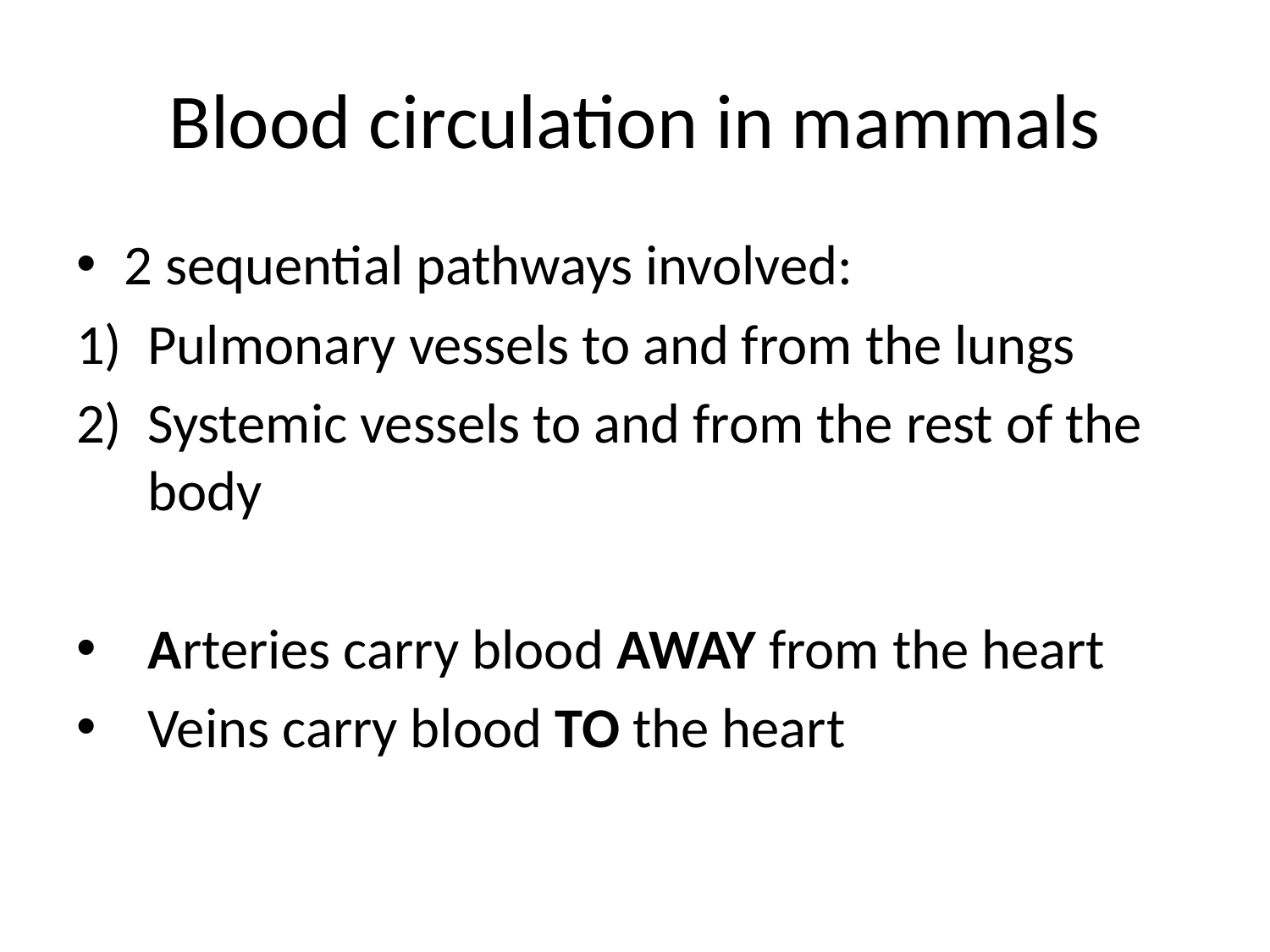

# Blood circulation in mammals
2 sequential pathways involved:
Pulmonary vessels to and from the lungs
Systemic vessels to and from the rest of the body

Arteries carry blood AWAY from the heart
Veins carry blood TO the heart